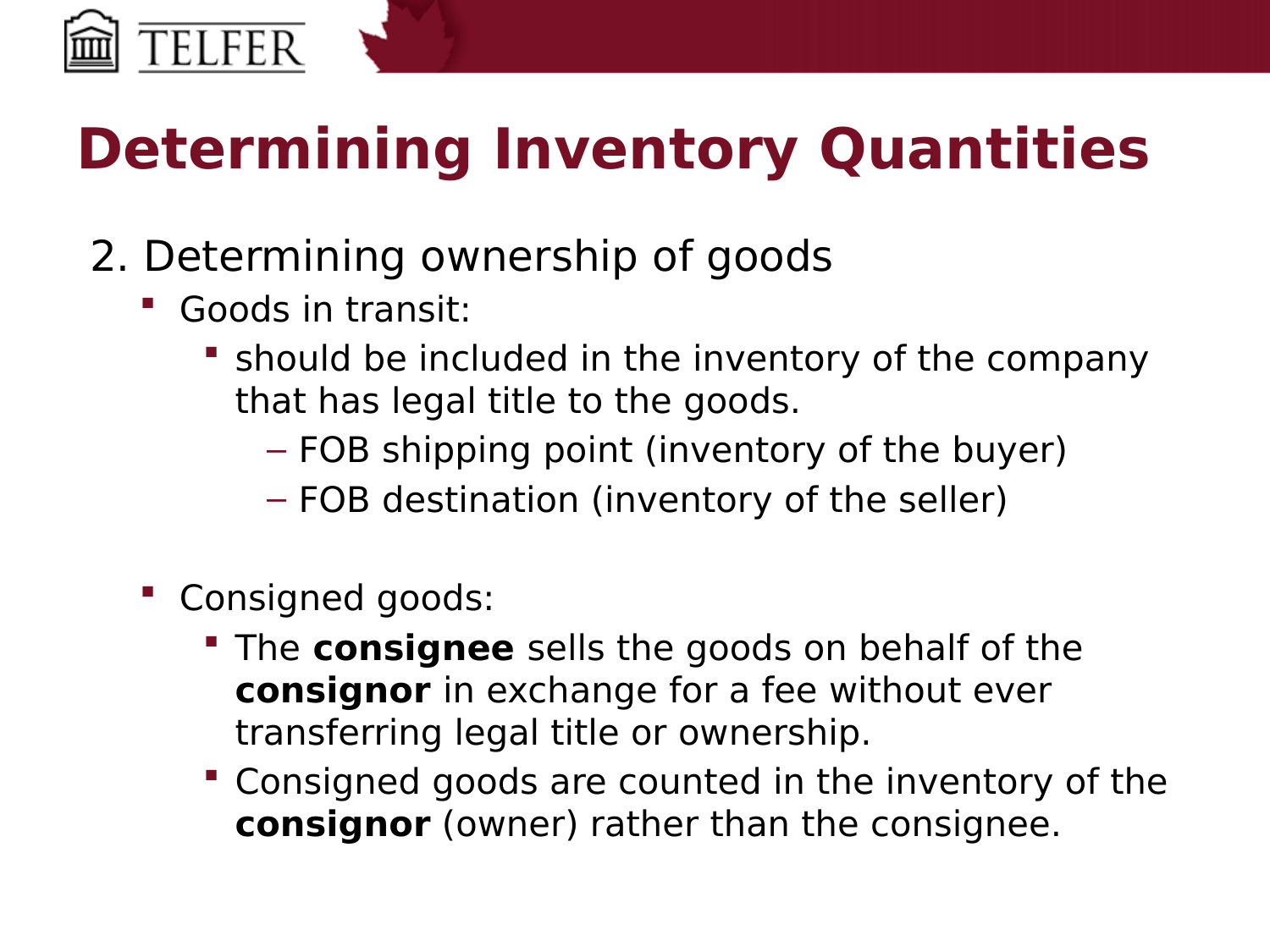

# Determining Inventory Quantities
 2. Determining ownership of goods
Goods in transit:
should be included in the inventory of the company that has legal title to the goods.
FOB shipping point (inventory of the buyer)
FOB destination (inventory of the seller)

Consigned goods:
The consignee sells the goods on behalf of the consignor in exchange for a fee without ever transferring legal title or ownership.
Consigned goods are counted in the inventory of the consignor (owner) rather than the consignee.